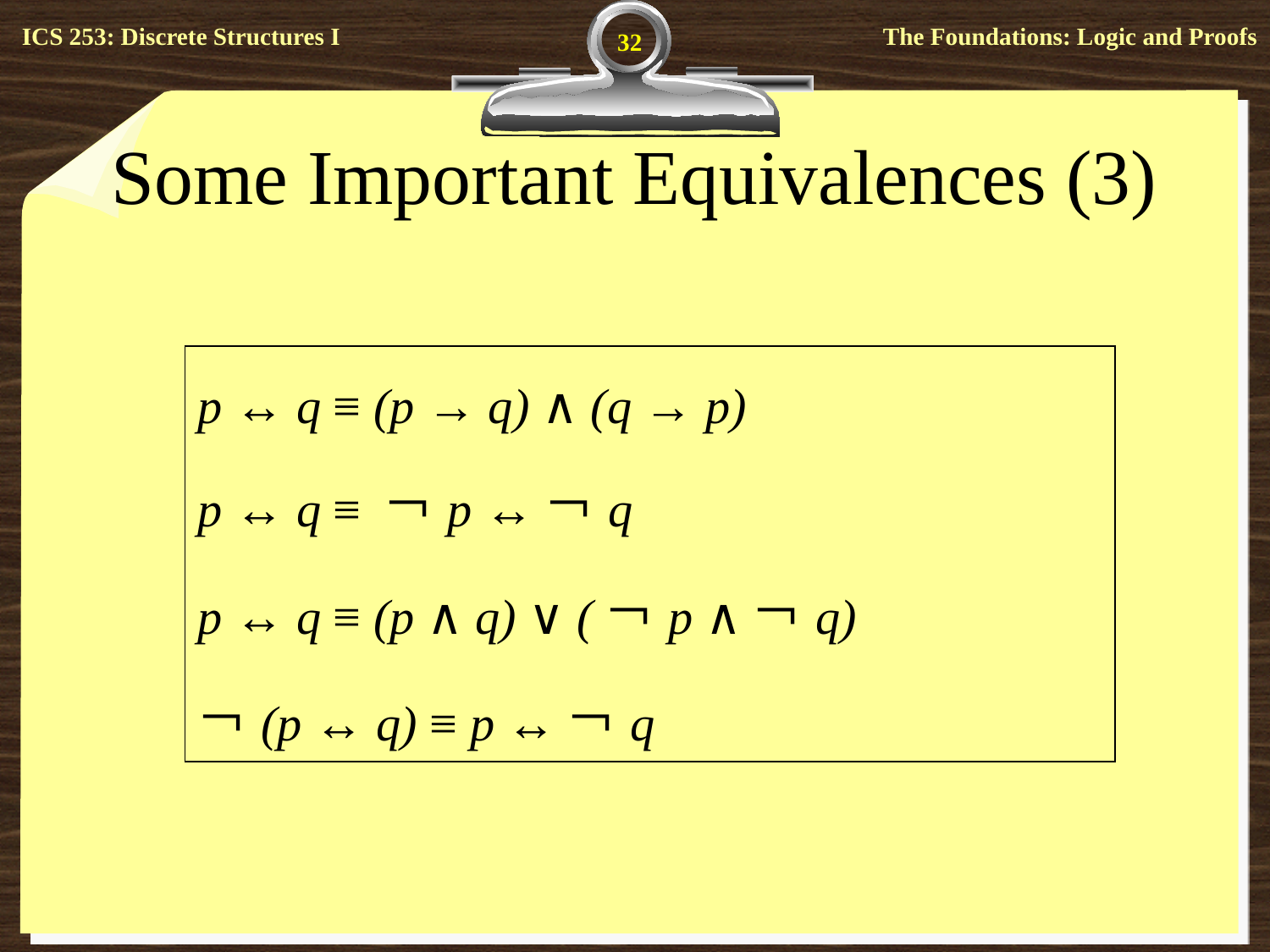

32
# Some Important Equivalences (3)
| p ↔ q ≡ (p → q) ∧ (q → p) p ↔ q ≡ ￢p ↔￢q p ↔ q ≡ (p ∧ q) ∨ (￢p ∧￢q) ￢(p ↔ q) ≡ p ↔￢q |
| --- |